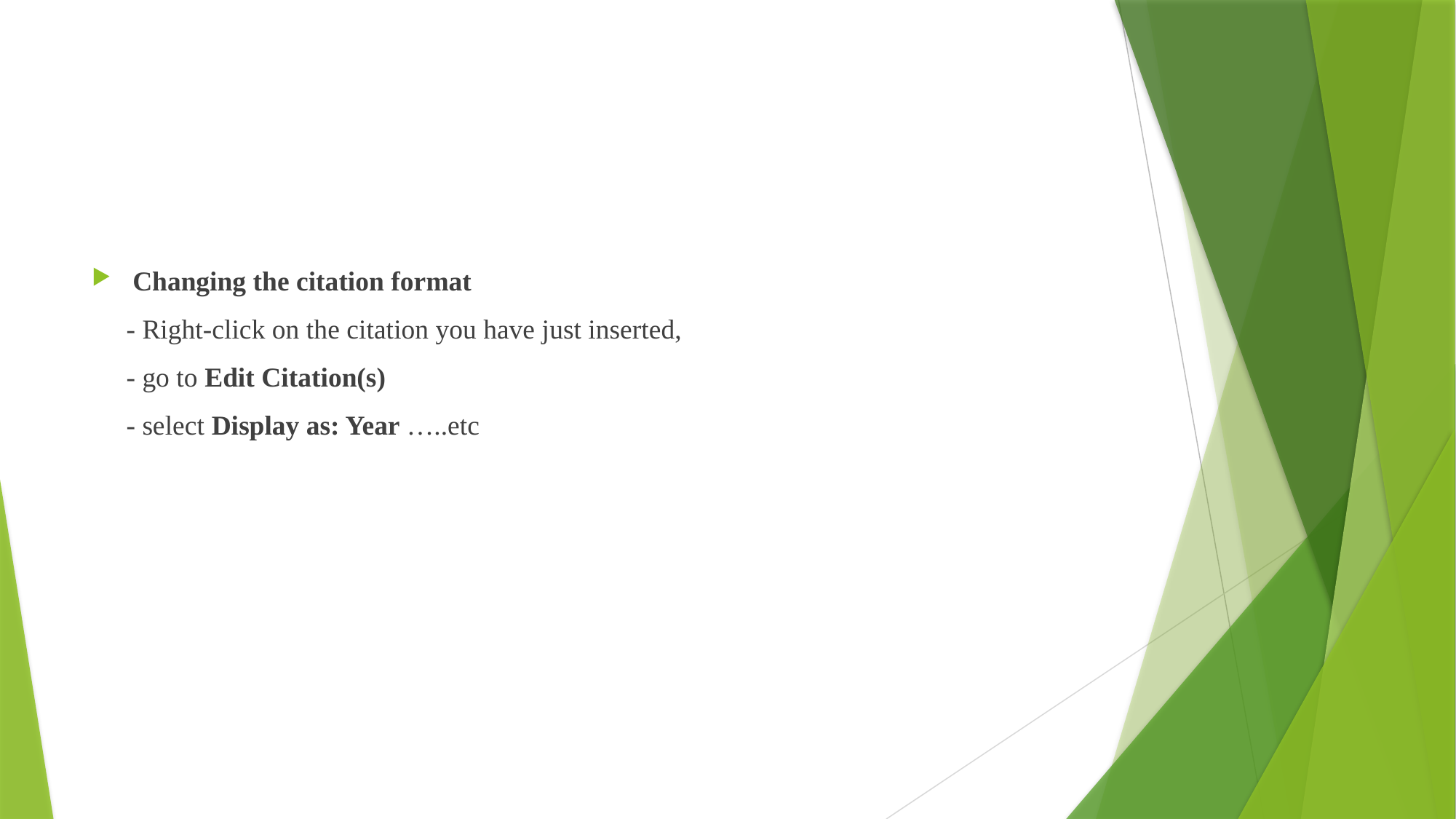

#
Changing the citation format
     - Right-click on the citation you have just inserted,
     - go to Edit Citation(s)
     - select Display as: Year …..etc